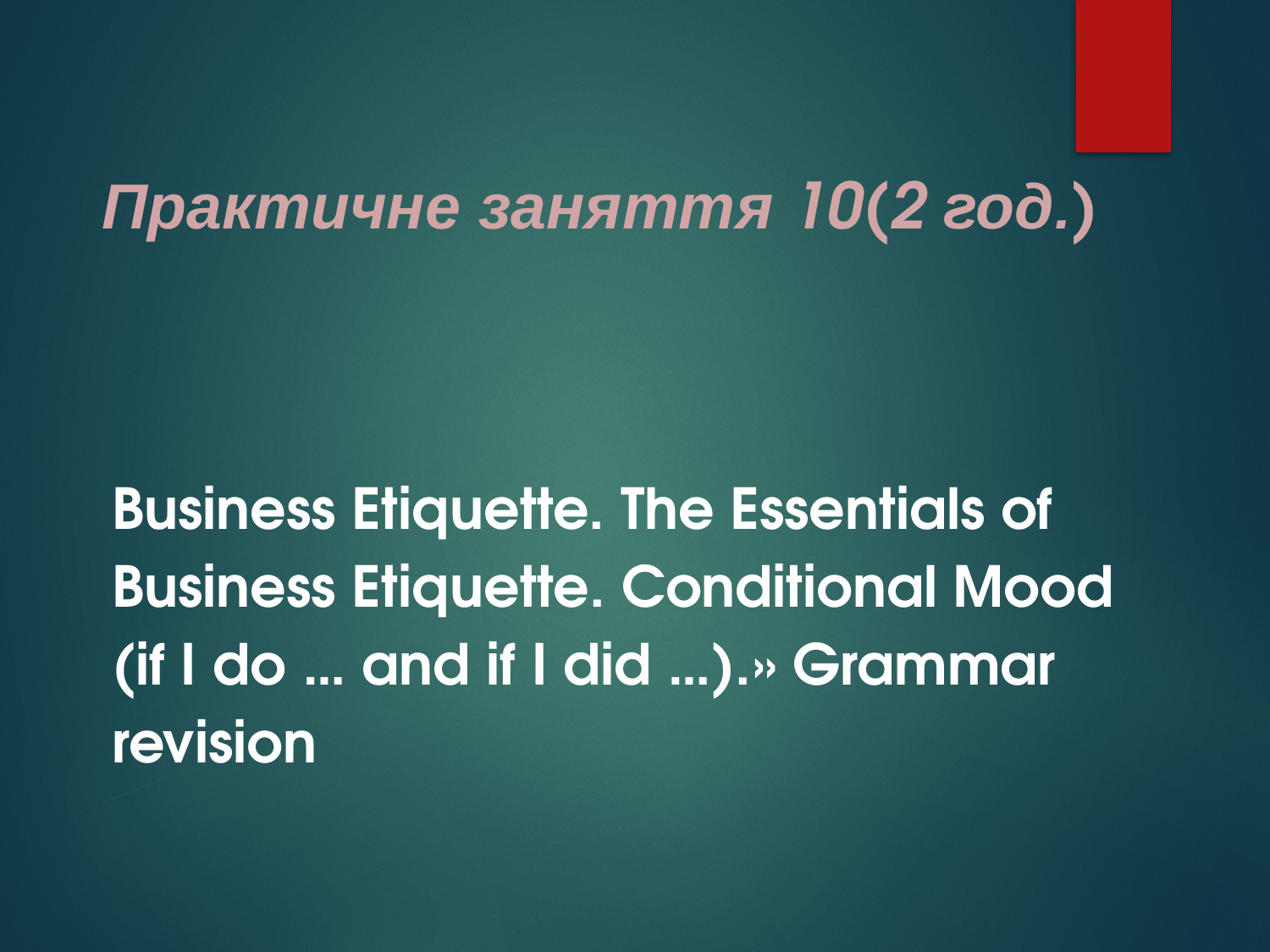

# Практичне заняття 10(2 год.)
Business Etiquette. The Essentials of Business Etiquette. Conditional Mood (if I do … and if I did …).» Grammar revision